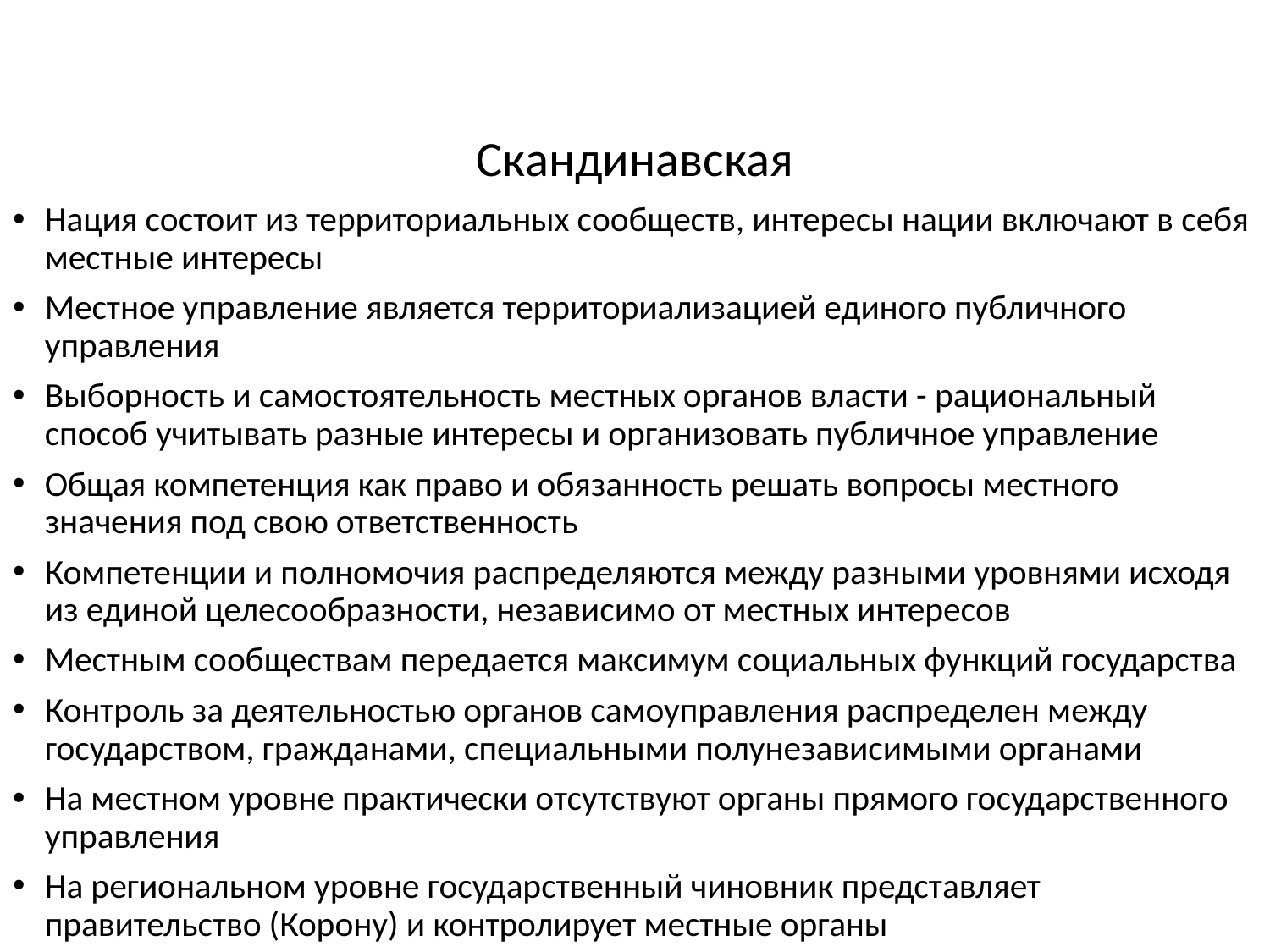

# Скандинавская
Нация состоит из территориальных сообществ, интересы нации включают в себя местные интересы
Местное управление является территориализацией единого публичного управления
Выборность и самостоятельность местных органов власти - рациональный способ учитывать разные интересы и организовать публичное управление
Общая компетенция как право и обязанность решать вопросы местного значения под свою ответственность
Компетенции и полномочия распределяются между разными уровнями исходя из единой целесообразности, независимо от местных интересов
Местным сообществам передается максимум социальных функций государства
Контроль за деятельностью органов самоуправления распределен между государством, гражданами, специальными полунезависимыми органами
На местном уровне практически отсутствуют органы прямого государственного управления
На региональном уровне государственный чиновник представляет правительство (Корону) и контролирует местные органы